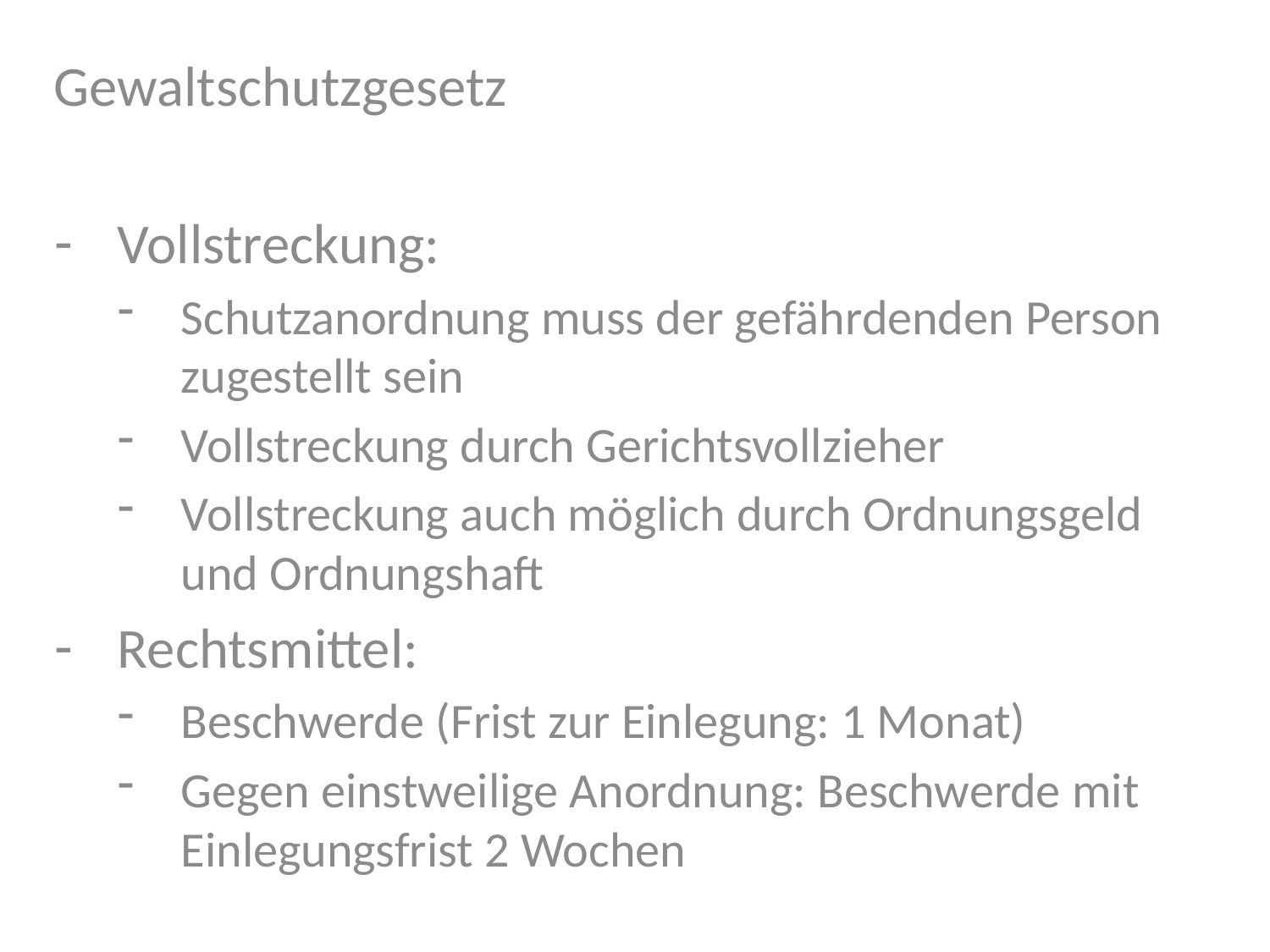

Gewaltschutzgesetz

Vollstreckung:
Schutzanordnung muss der gefährdenden Person zugestellt sein
Vollstreckung durch Gerichtsvollzieher
Vollstreckung auch möglich durch Ordnungsgeld und Ordnungshaft
Rechtsmittel:
Beschwerde (Frist zur Einlegung: 1 Monat)
Gegen einstweilige Anordnung: Beschwerde mit Einlegungsfrist 2 Wochen